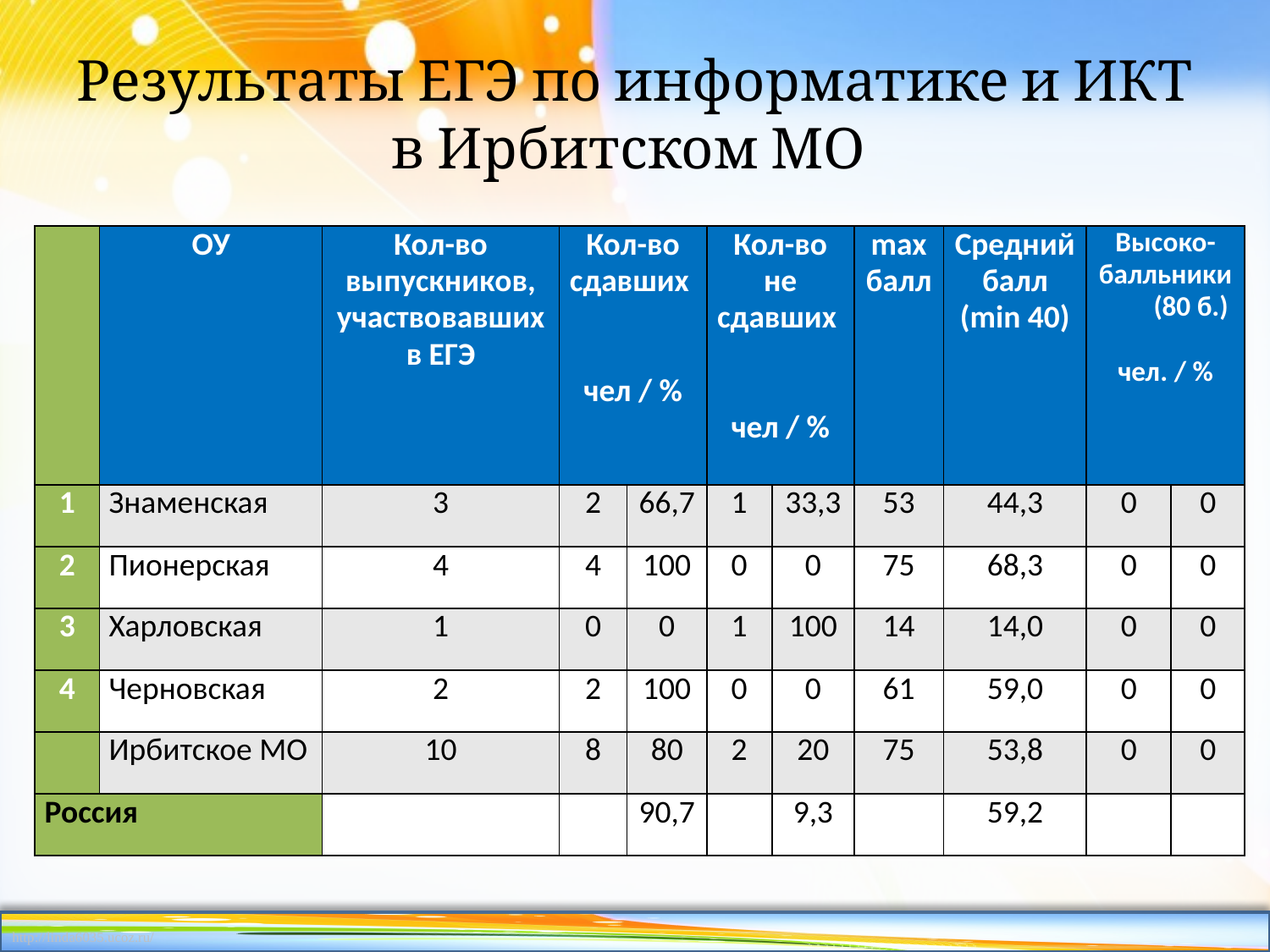

# Результаты ЕГЭ по информатике и ИКТ в Ирбитском МО
|  | ОУ | Кол-во выпускников, участвовавших в ЕГЭ | Кол-во сдавших чел / % |  | Кол-во не сдавших чел / % |  | max балл | Средний балл (min 40) | Высоко-балльники (80 б.) чел. / % |  |
| --- | --- | --- | --- | --- | --- | --- | --- | --- | --- | --- |
| 1 | Знаменская | 3 | 2 | 66,7 | 1 | 33,3 | 53 | 44,3 | 0 | 0 |
| 2 | Пионерская | 4 | 4 | 100 | 0 | 0 | 75 | 68,3 | 0 | 0 |
| 3 | Харловская | 1 | 0 | 0 | 1 | 100 | 14 | 14,0 | 0 | 0 |
| 4 | Черновская | 2 | 2 | 100 | 0 | 0 | 61 | 59,0 | 0 | 0 |
|  | Ирбитское МО | 10 | 8 | 80 | 2 | 20 | 75 | 53,8 | 0 | 0 |
| Россия |  |  |  | 90,7 |  | 9,3 |  | 59,2 |  |  |